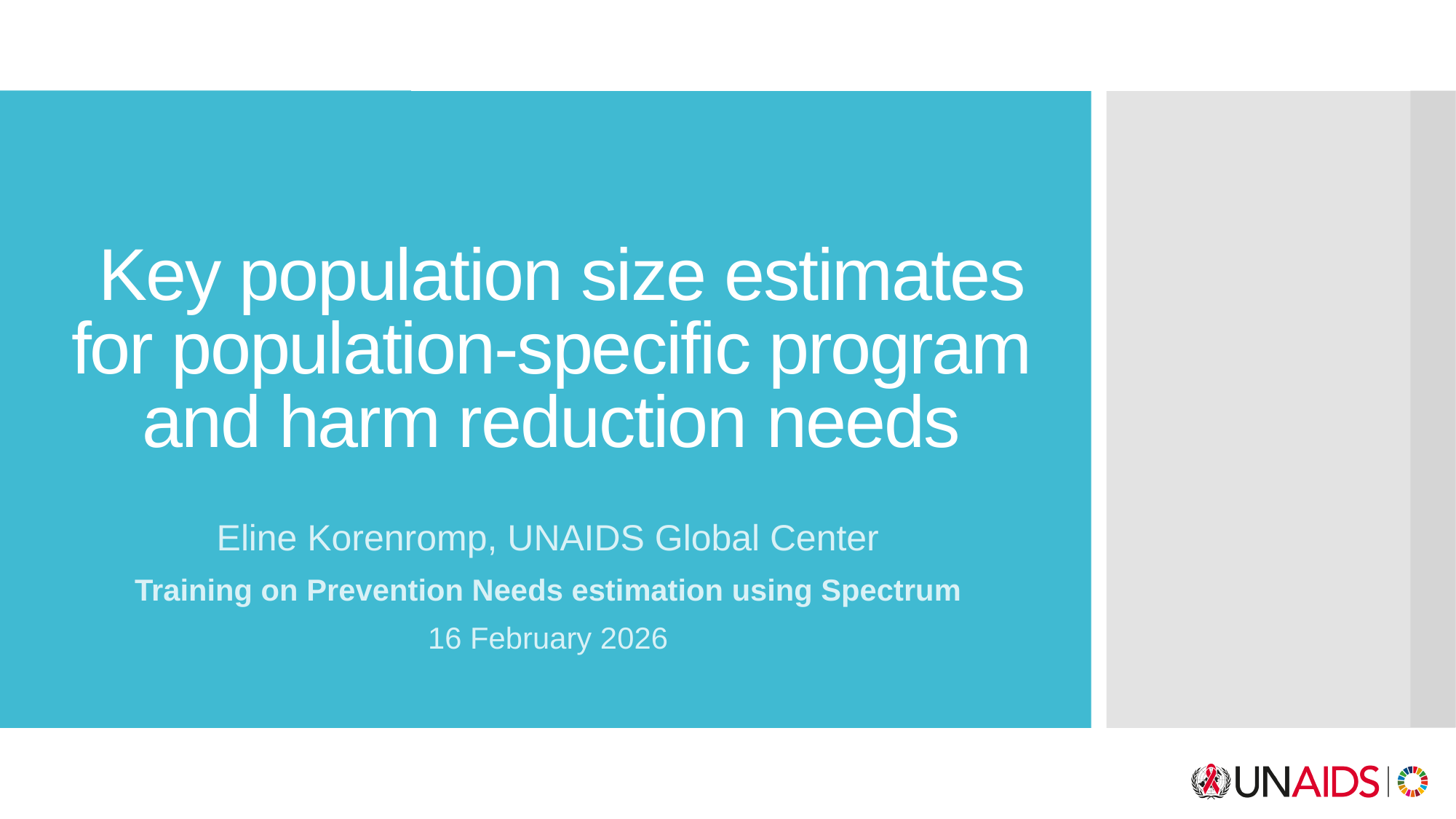

# Key population size estimates for population-specific program and harm reduction needs
Eline Korenromp, UNAIDS Global Center
Training on Prevention Needs estimation using Spectrum
16 February 2026